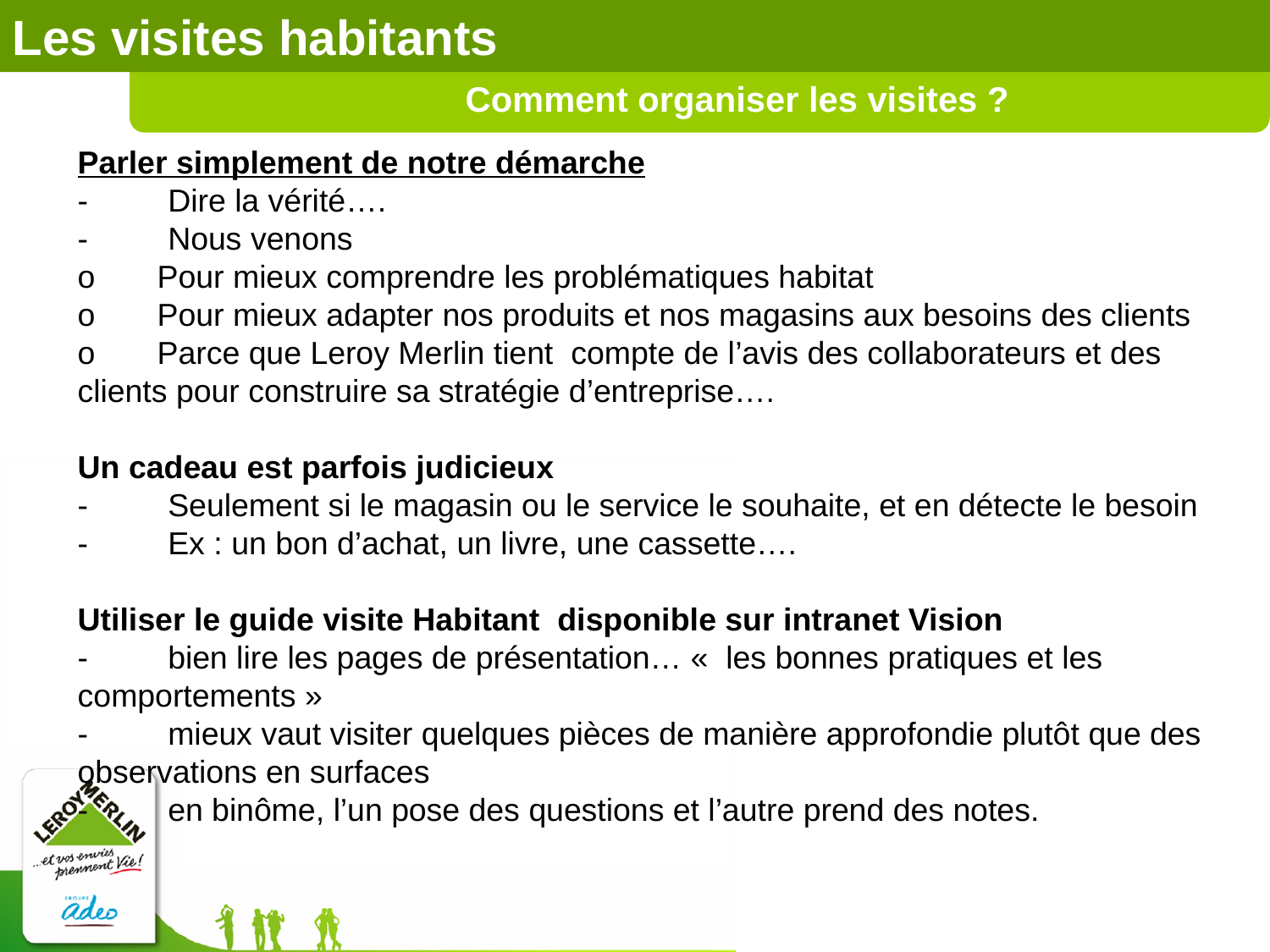

Les visites habitants

Comment organiser les visites ?

Parler simplement de notre démarche
-         Dire la vérité….
-         Nous venons
o       Pour mieux comprendre les problématiques habitat
o       Pour mieux adapter nos produits et nos magasins aux besoins des clients
o       Parce que Leroy Merlin tient  compte de l’avis des collaborateurs et des clients pour construire sa stratégie d’entreprise….

Un cadeau est parfois judicieux
-         Seulement si le magasin ou le service le souhaite, et en détecte le besoin
-         Ex : un bon d’achat, un livre, une cassette….

Utiliser le guide visite Habitant  disponible sur intranet Vision
-         bien lire les pages de présentation… «  les bonnes pratiques et les comportements »
-         mieux vaut visiter quelques pièces de manière approfondie plutôt que des observations en surfaces
-         en binôme, l’un pose des questions et l’autre prend des notes.